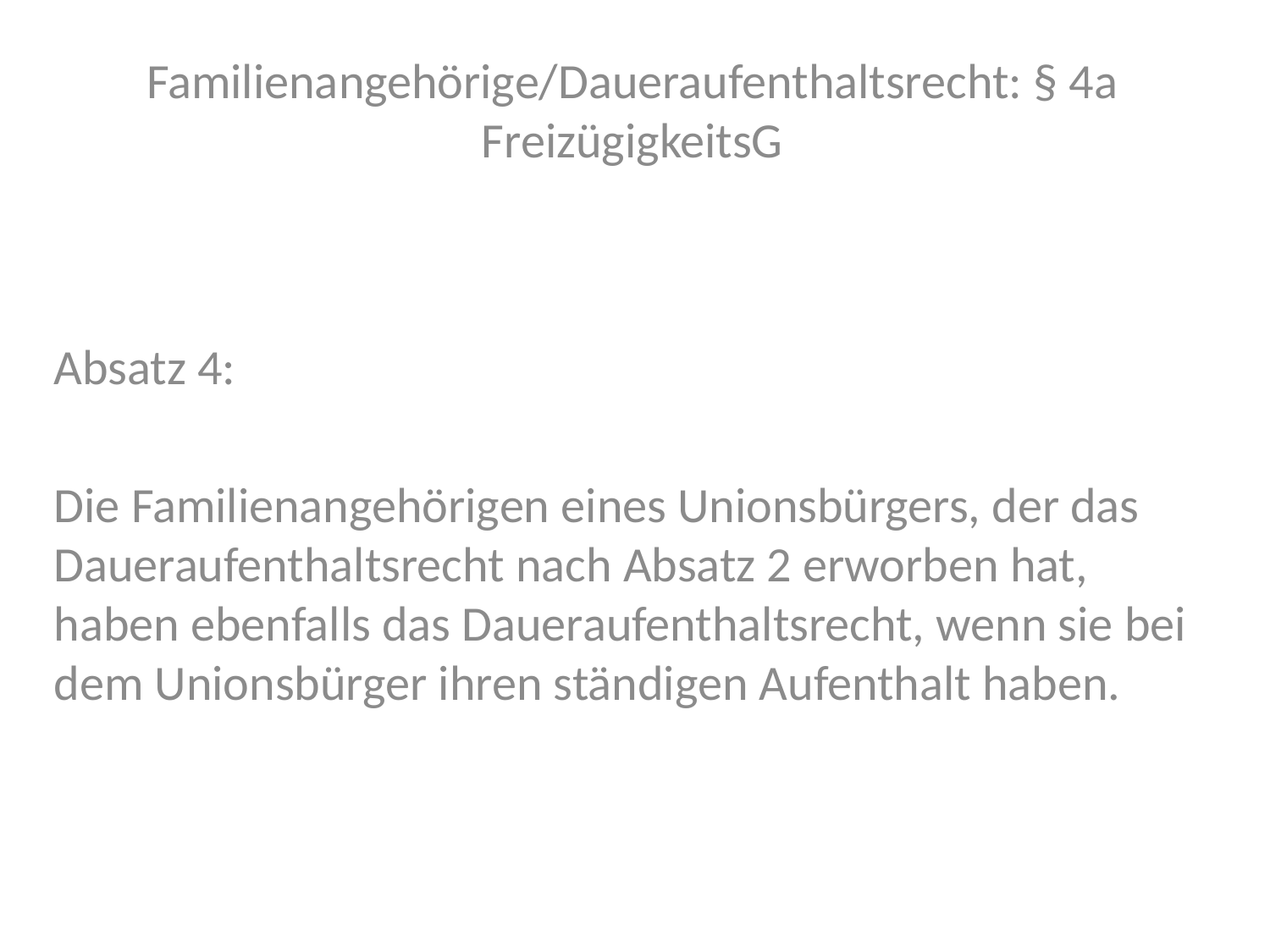

Familienangehörige/Daueraufenthaltsrecht: § 4a FreizügigkeitsG

Absatz 4:

Die Familienangehörigen eines Unionsbürgers, der das Daueraufenthaltsrecht nach Absatz 2 erworben hat, haben ebenfalls das Daueraufenthaltsrecht, wenn sie bei dem Unionsbürger ihren ständigen Aufenthalt haben.